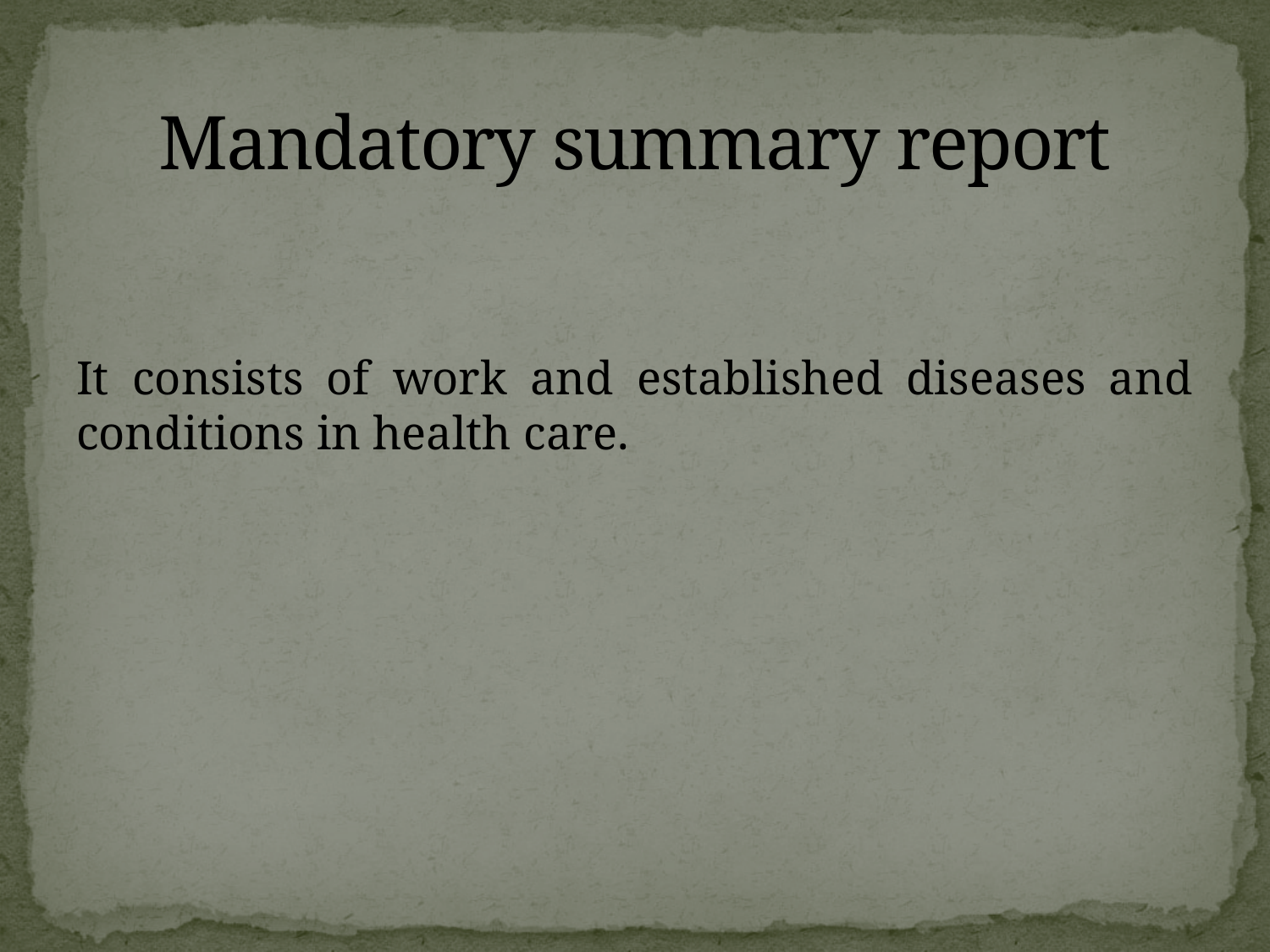

# Mandatory summary report

It consists of work and established diseases and conditions in health care.